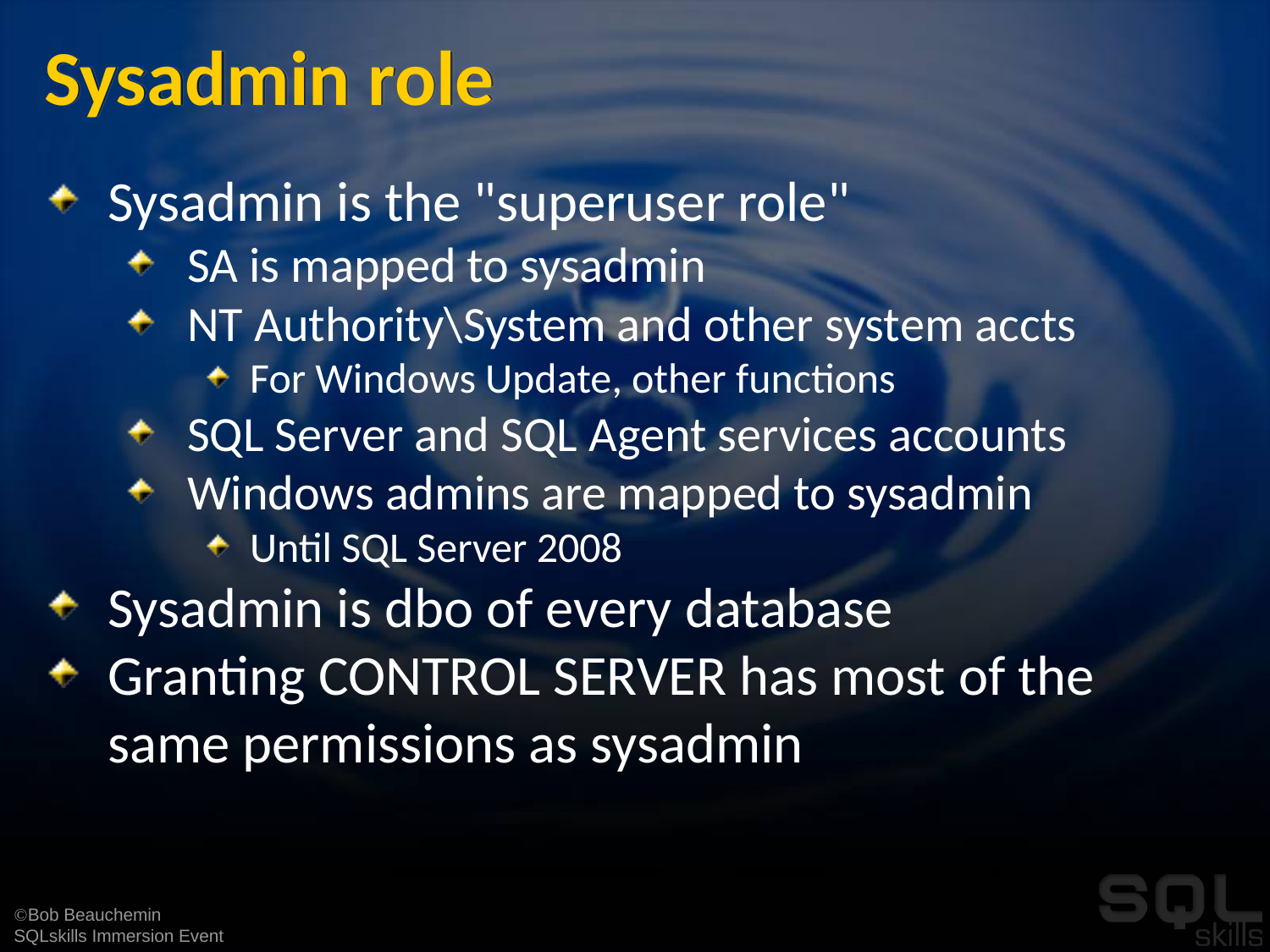

# Sysadmin role
Sysadmin is the "superuser role"
SA is mapped to sysadmin
NT Authority\System and other system accts
For Windows Update, other functions
SQL Server and SQL Agent services accounts
Windows admins are mapped to sysadmin
Until SQL Server 2008
Sysadmin is dbo of every database
Granting CONTROL SERVER has most of the same permissions as sysadmin